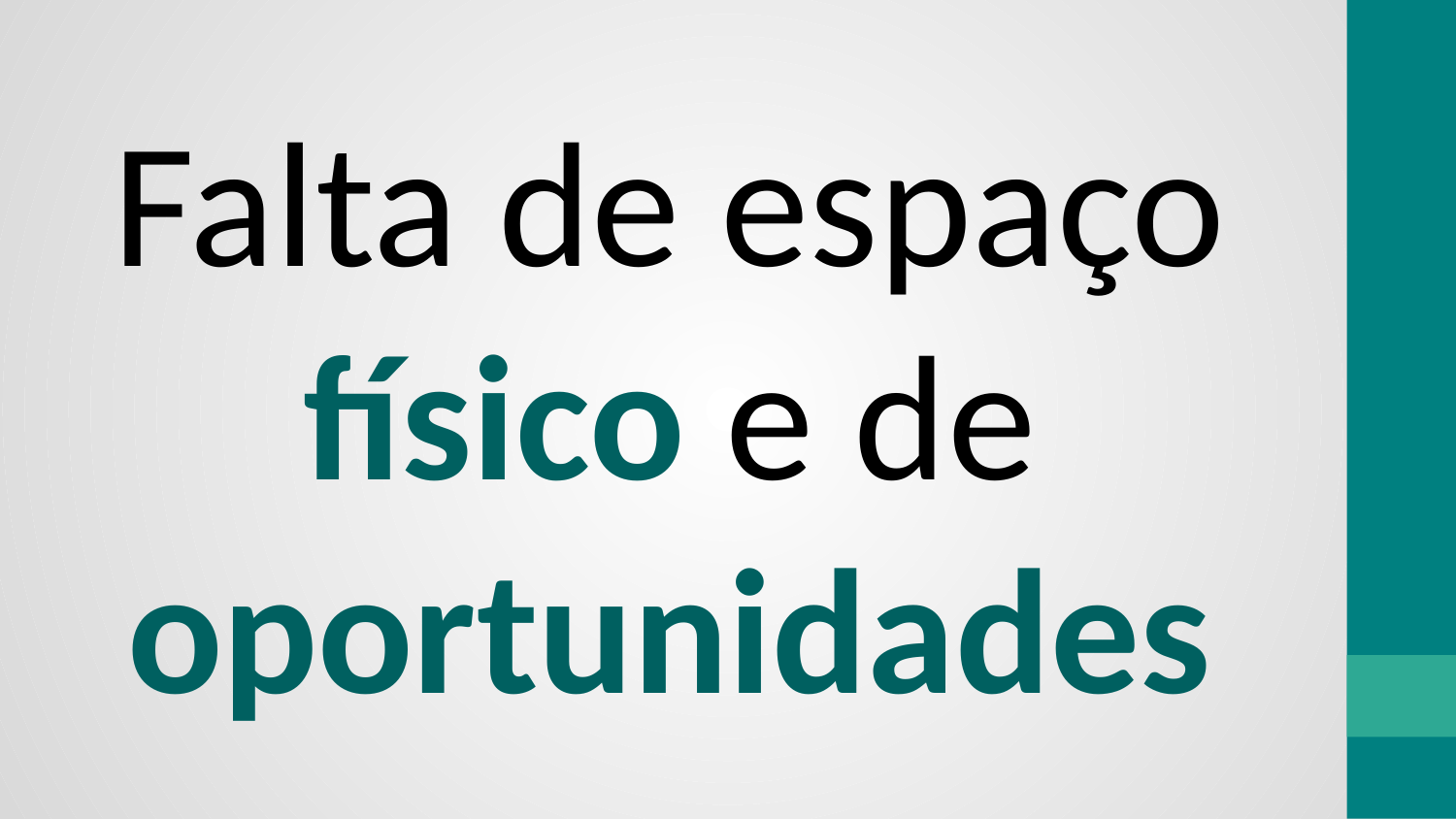

Falta de espaço físico e de oportunidades